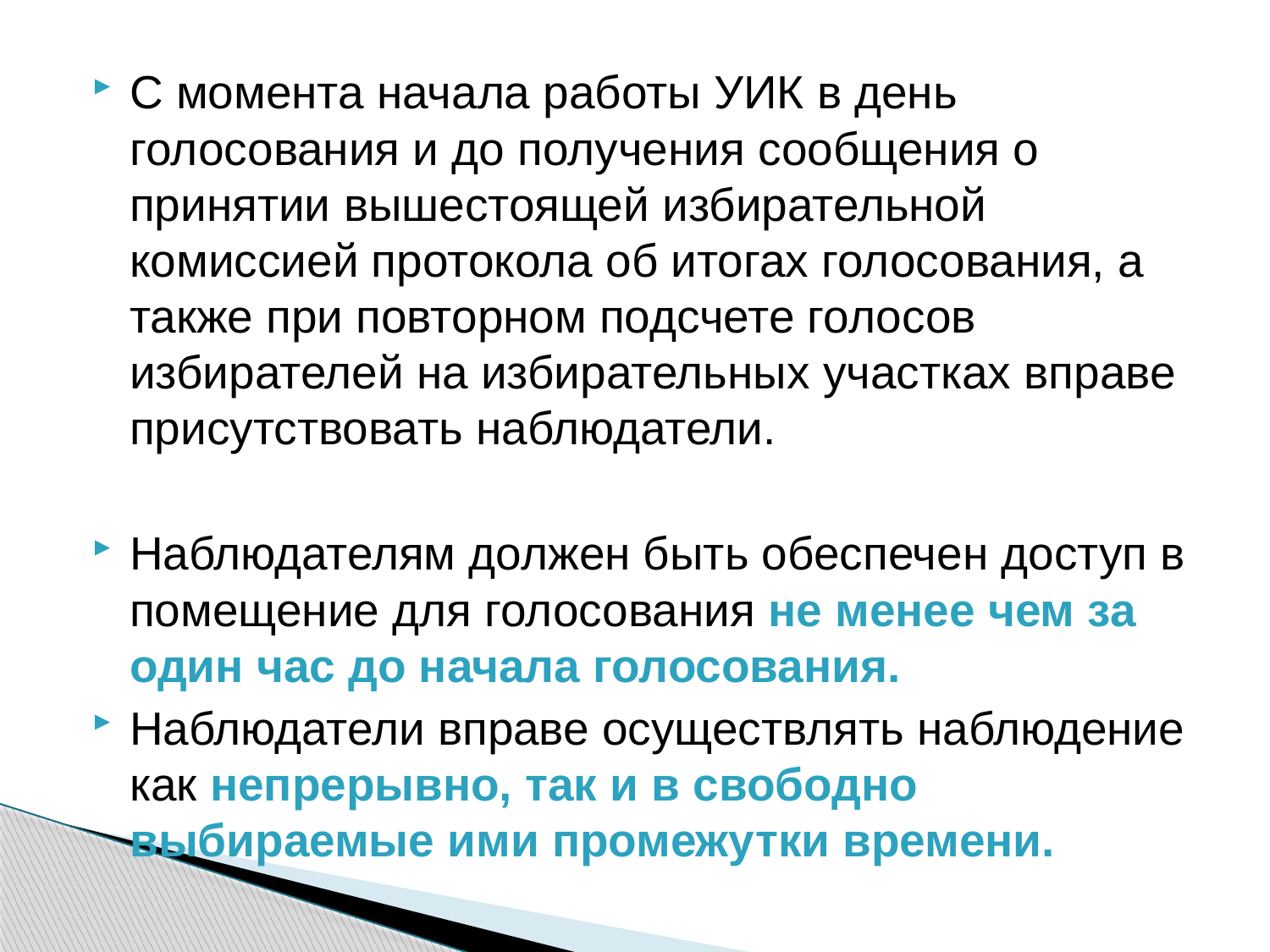

С момента начала работы УИК в день голосования и до получения сообщения о принятии вышестоящей избирательной комиссией протокола об итогах голосования, а также при повторном подсчете голосов избирателей на избирательных участках вправе присутствовать наблюдатели.

Наблюдателям должен быть обеспечен доступ в помещение для голосования не менее чем за один час до начала голосования.
Наблюдатели вправе осуществлять наблюдение как непрерывно, так и в свободно выбираемые ими промежутки времени.